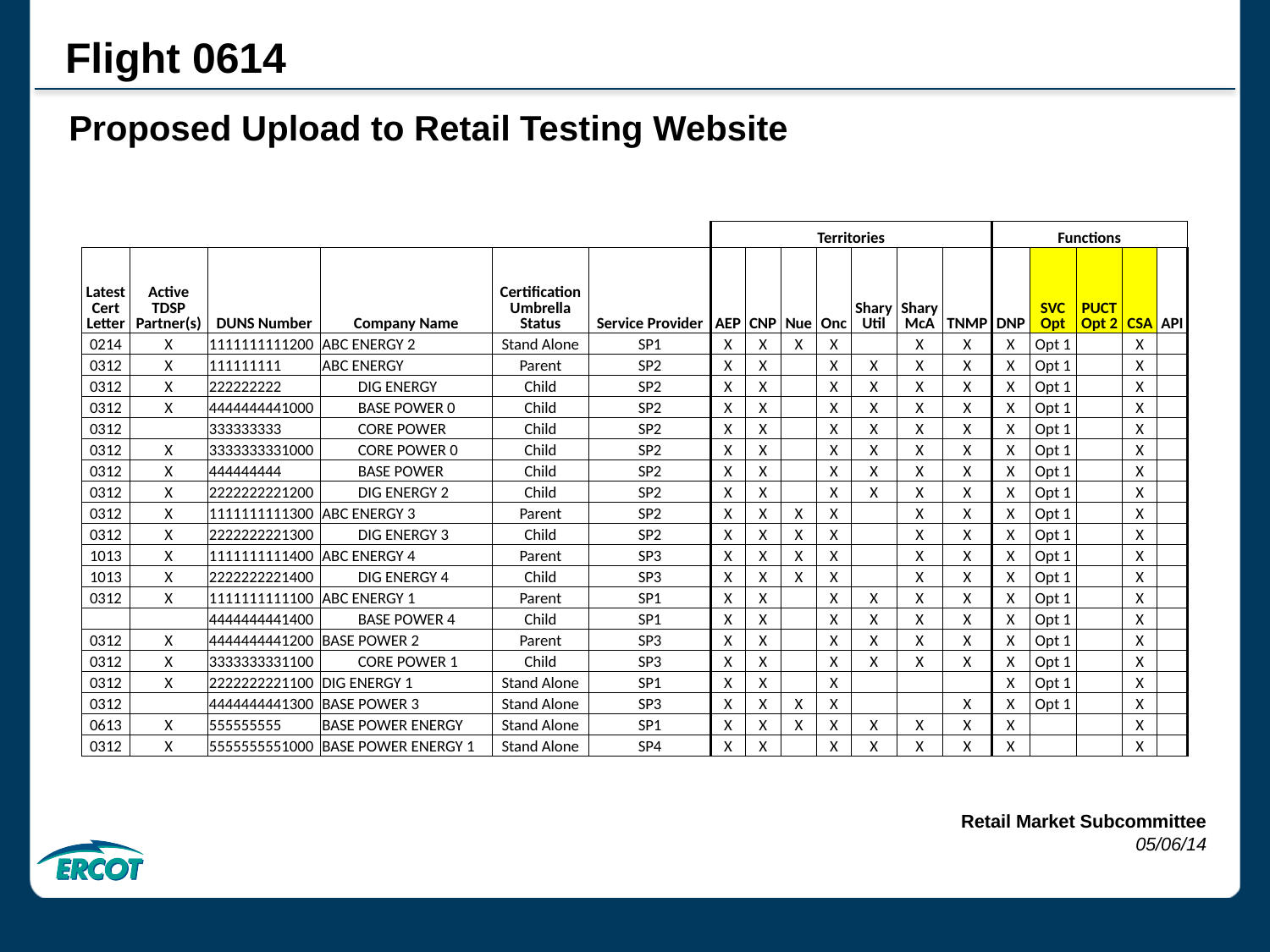

Flight 0614
Proposed Upload to Retail Testing Website
|  |  |  |  |  |  | Territories |  |  |  |  |  |  | Functions |  |  |  |  |
| --- | --- | --- | --- | --- | --- | --- | --- | --- | --- | --- | --- | --- | --- | --- | --- | --- | --- |
| Latest Cert Letter | Active TDSP Partner(s) | DUNS Number | Company Name | Certification Umbrella Status | Service Provider | AEP | CNP | Nue | Onc | Shary Util | Shary McA | TNMP | DNP | SVC Opt | PUCT Opt 2 | CSA | API |
| 0214 | X | 1111111111200 | ABC ENERGY 2 | Stand Alone | SP1 | X | X | X | X |  | X | X | X | Opt 1 |  | X |  |
| 0312 | X | 111111111 | ABC ENERGY | Parent | SP2 | X | X |  | X | X | X | X | X | Opt 1 |  | X |  |
| 0312 | X | 222222222 | DIG ENERGY | Child | SP2 | X | X |  | X | X | X | X | X | Opt 1 |  | X |  |
| 0312 | X | 4444444441000 | BASE POWER 0 | Child | SP2 | X | X |  | X | X | X | X | X | Opt 1 |  | X |  |
| 0312 |  | 333333333 | CORE POWER | Child | SP2 | X | X |  | X | X | X | X | X | Opt 1 |  | X |  |
| 0312 | X | 3333333331000 | CORE POWER 0 | Child | SP2 | X | X |  | X | X | X | X | X | Opt 1 |  | X |  |
| 0312 | X | 444444444 | BASE POWER | Child | SP2 | X | X |  | X | X | X | X | X | Opt 1 |  | X |  |
| 0312 | X | 2222222221200 | DIG ENERGY 2 | Child | SP2 | X | X |  | X | X | X | X | X | Opt 1 |  | X |  |
| 0312 | X | 1111111111300 | ABC ENERGY 3 | Parent | SP2 | X | X | X | X |  | X | X | X | Opt 1 |  | X |  |
| 0312 | X | 2222222221300 | DIG ENERGY 3 | Child | SP2 | X | X | X | X |  | X | X | X | Opt 1 |  | X |  |
| 1013 | X | 1111111111400 | ABC ENERGY 4 | Parent | SP3 | X | X | X | X |  | X | X | X | Opt 1 |  | X |  |
| 1013 | X | 2222222221400 | DIG ENERGY 4 | Child | SP3 | X | X | X | X |  | X | X | X | Opt 1 |  | X |  |
| 0312 | X | 1111111111100 | ABC ENERGY 1 | Parent | SP1 | X | X |  | X | X | X | X | X | Opt 1 |  | X |  |
|  |  | 4444444441400 | BASE POWER 4 | Child | SP1 | X | X |  | X | X | X | X | X | Opt 1 |  | X |  |
| 0312 | X | 4444444441200 | BASE POWER 2 | Parent | SP3 | X | X |  | X | X | X | X | X | Opt 1 |  | X |  |
| 0312 | X | 3333333331100 | CORE POWER 1 | Child | SP3 | X | X |  | X | X | X | X | X | Opt 1 |  | X |  |
| 0312 | X | 2222222221100 | DIG ENERGY 1 | Stand Alone | SP1 | X | X |  | X |  |  |  | X | Opt 1 |  | X |  |
| 0312 |  | 4444444441300 | BASE POWER 3 | Stand Alone | SP3 | X | X | X | X |  |  | X | X | Opt 1 |  | X |  |
| 0613 | X | 555555555 | BASE POWER ENERGY | Stand Alone | SP1 | X | X | X | X | X | X | X | X |  |  | X |  |
| 0312 | X | 5555555551000 | BASE POWER ENERGY 1 | Stand Alone | SP4 | X | X |  | X | X | X | X | X |  |  | X |  |
Retail Market Subcommittee
05/06/14